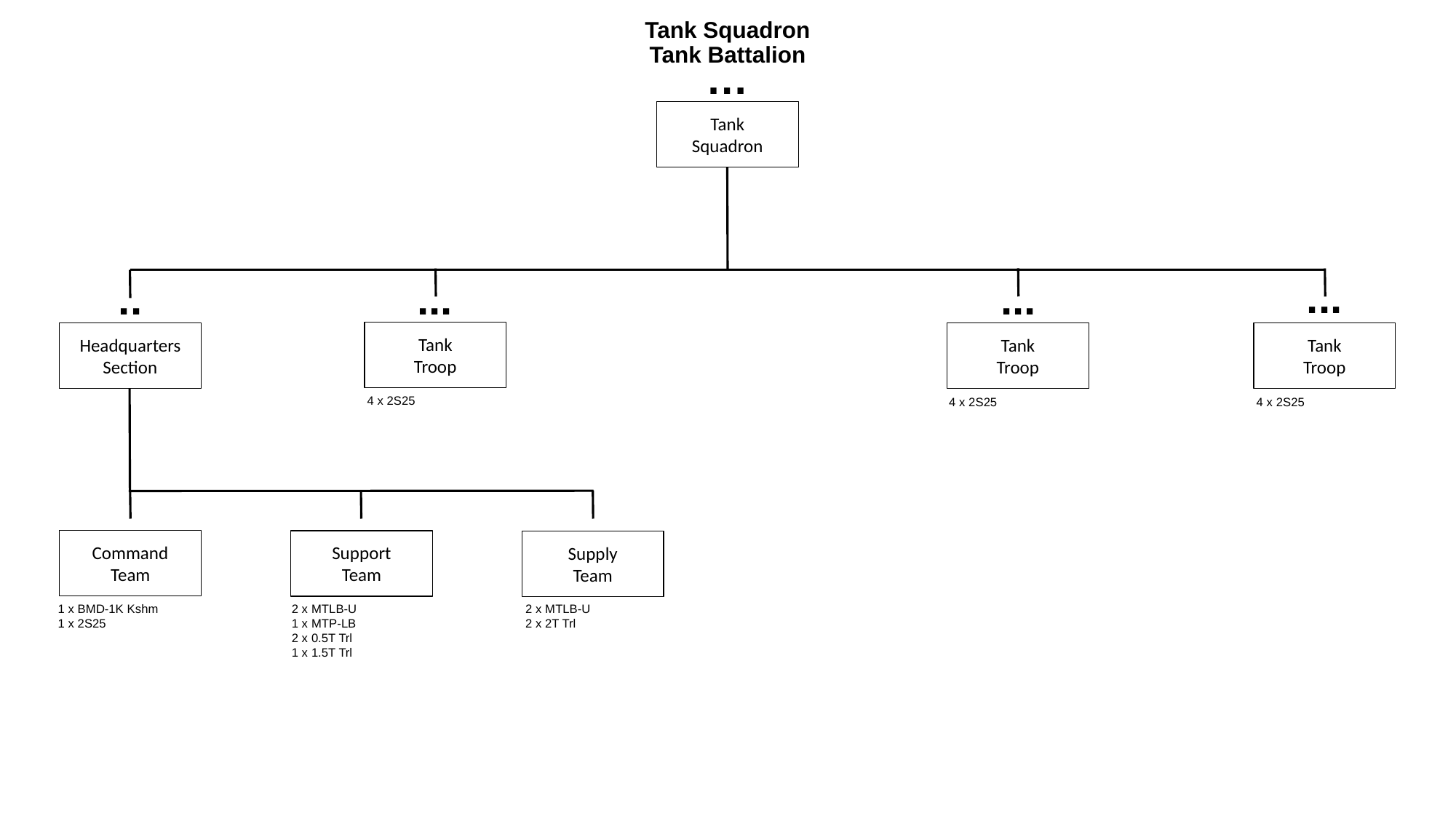

# Tank Squadron Tank Battalion
…
Tank
Squadron
...
..
...
...
Tank
Troop
Headquarters
Section
Tank
Troop
Tank
Troop
4 x 2S25
4 x 2S25
4 x 2S25
Command
Team
Support
Team
Supply
Team
1 x BMD-1K Kshm
1 x 2S25
2 x MTLB-U
1 x MTP-LB
2 x 0.5T Trl
1 x 1.5T Trl
2 x MTLB-U
2 x 2T Trl